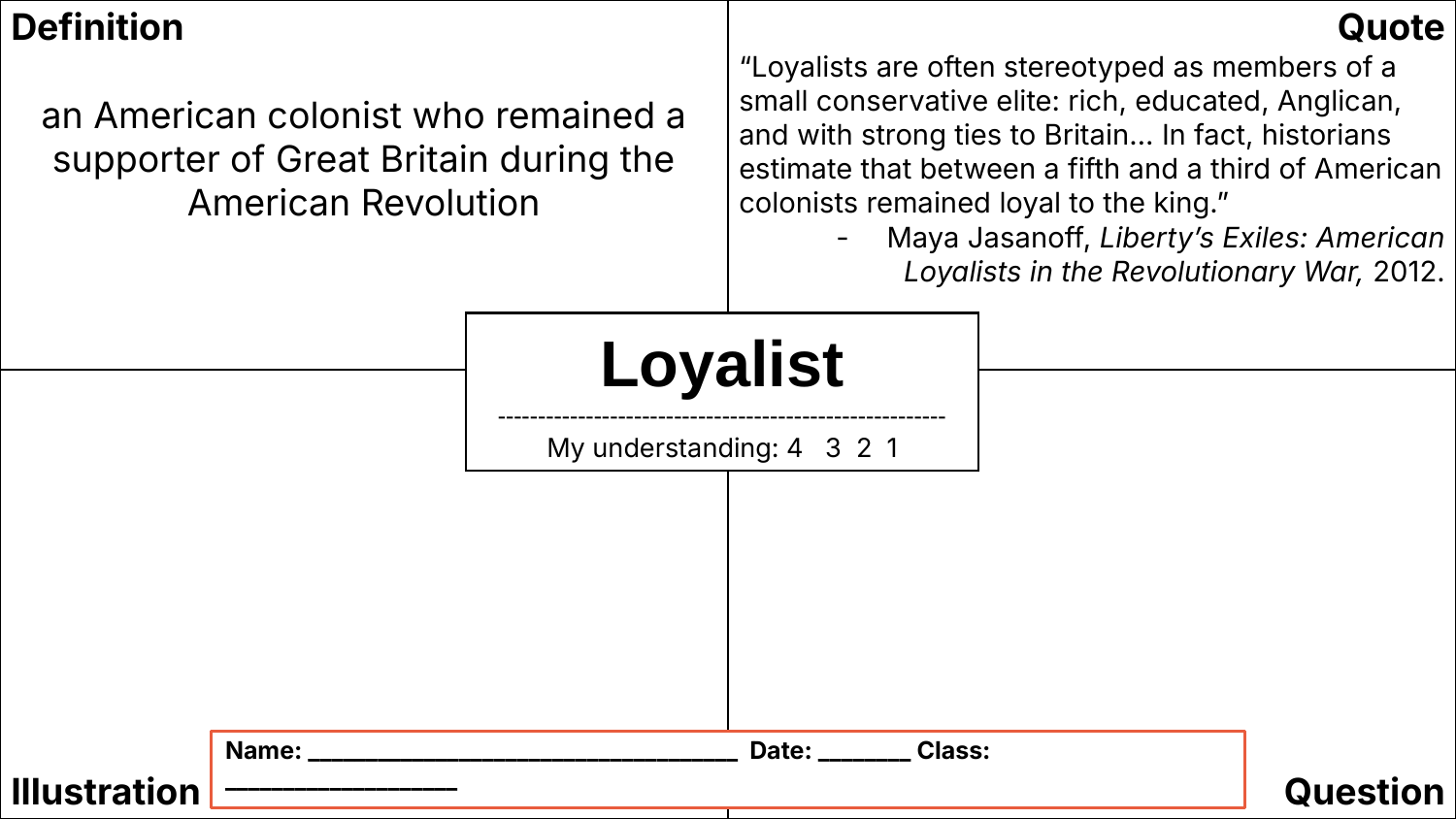

| Definition an American colonist who remained a supporter of Great Britain during the American Revolution | Quote “Loyalists are often stereotyped as members of a small conservative elite: rich, educated, Anglican, and with strong ties to Britain… In fact, historians estimate that between a fifth and a third of American colonists remained loyal to the king.” Maya Jasanoff, Liberty’s Exiles: American Loyalists in the Revolutionary War, 2012. |
| --- | --- |
| Illustration | Question |
Loyalist
--------------------------------------------------------
My understanding: 4   3  2  1
Name: _____________________________________  Date: ________ Class: ____________________